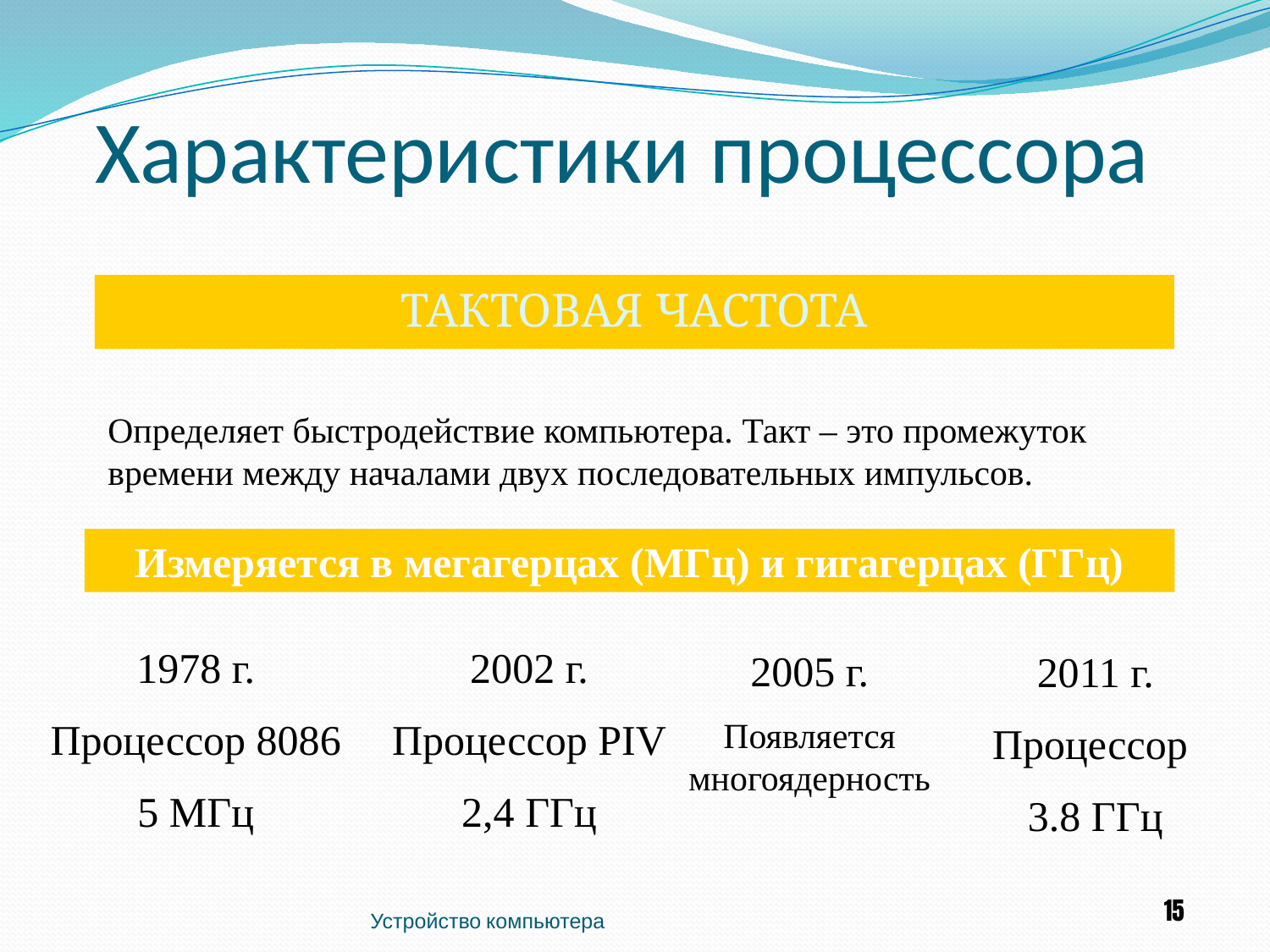

# Характеристики процессора
ТАКТОВАЯ ЧАСТОТА
Определяет быстродействие компьютера. Такт – это промежуток времени между началами двух последовательных импульсов.
Измеряется в мегагерцах (МГц) и гигагерцах (ГГц)
1978 г.
Процессор 8086
5 МГц
2002 г.
Процессор PIV
2,4 ГГц
2005 г.
Появляется многоядерность
2011 г.
Процессор
3.8 ГГц
Устройство компьютера
15